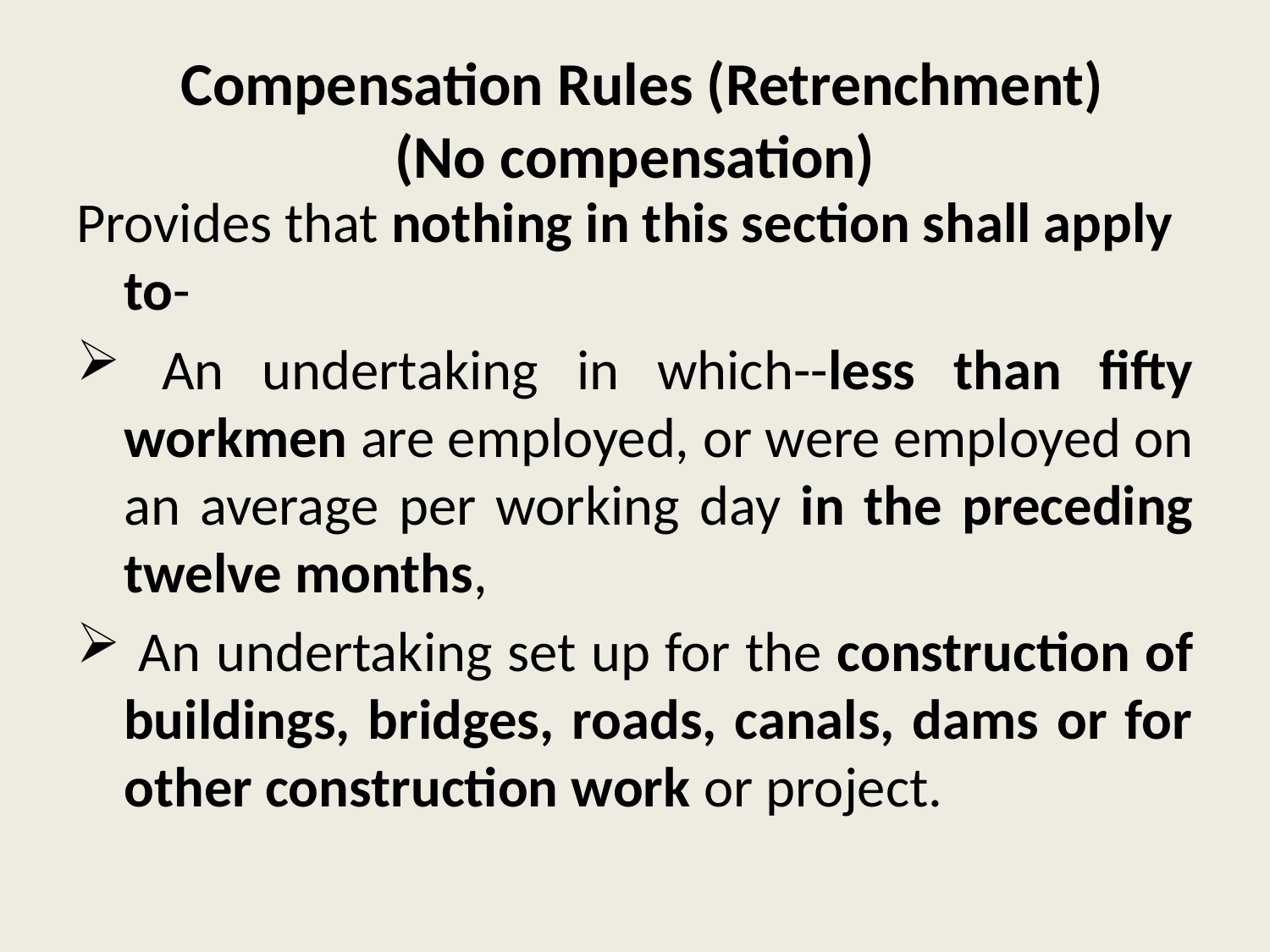

# Compensation Rules (Retrenchment) (No compensation)
Provides that nothing in this section shall apply to-
 An undertaking in which--less than fifty workmen are employed, or were employed on an average per working day in the preceding twelve months,
 An undertaking set up for the construction of buildings, bridges, roads, canals, dams or for other construction work or project.